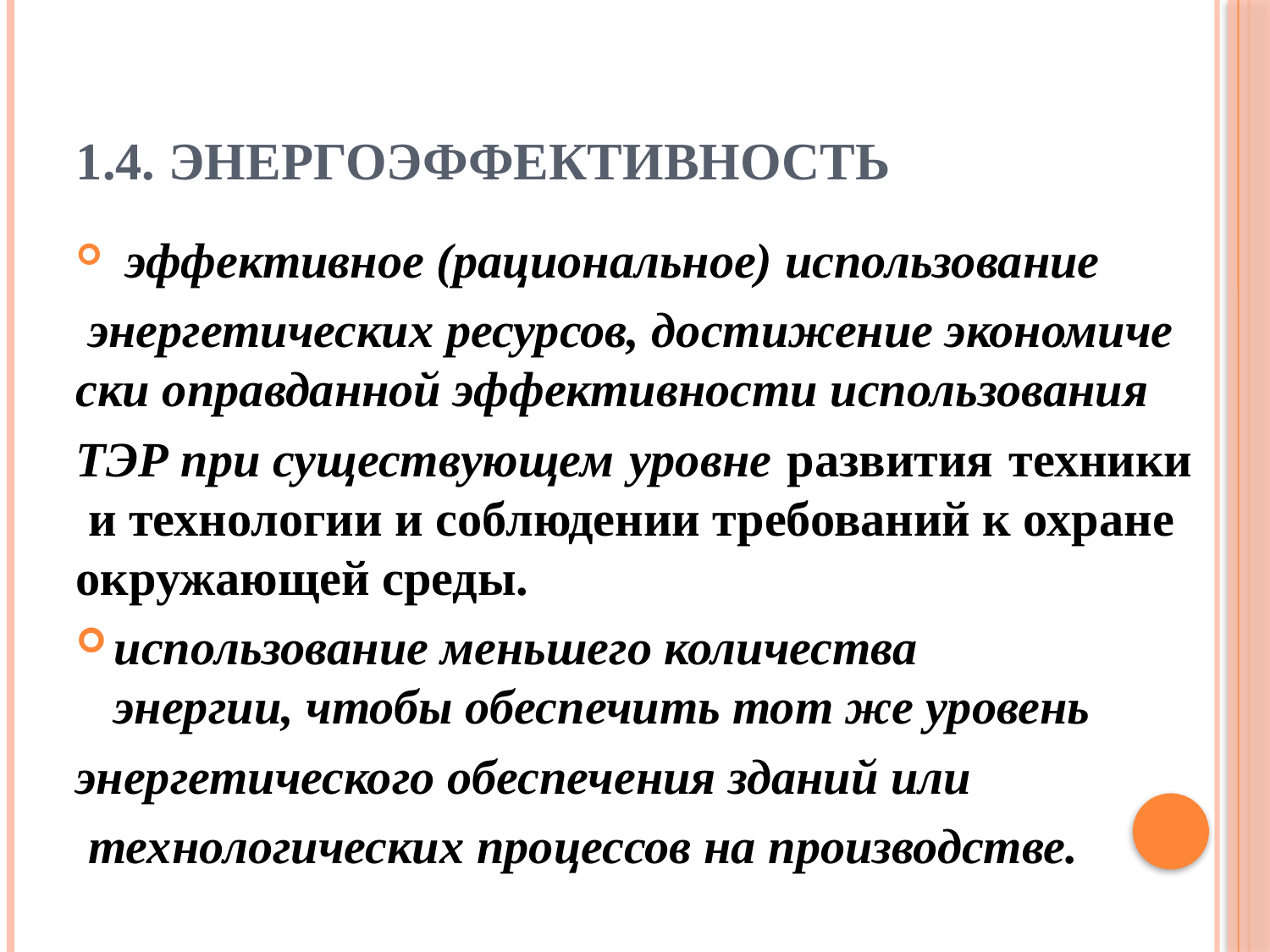

# 1.4. Энергоэффективность
 эффективное (рациональное) использование
 энергетических ресурсов, достижение экономически оправданной эффективности использования
ТЭР при существующем уровне развития техники  и технологии и соблюдении требований к охране окружающей среды.
использование меньшего количества энергии, чтобы обеспечить тот же уровень
энергетического обеспечения зданий или
 технологических процессов на производстве.